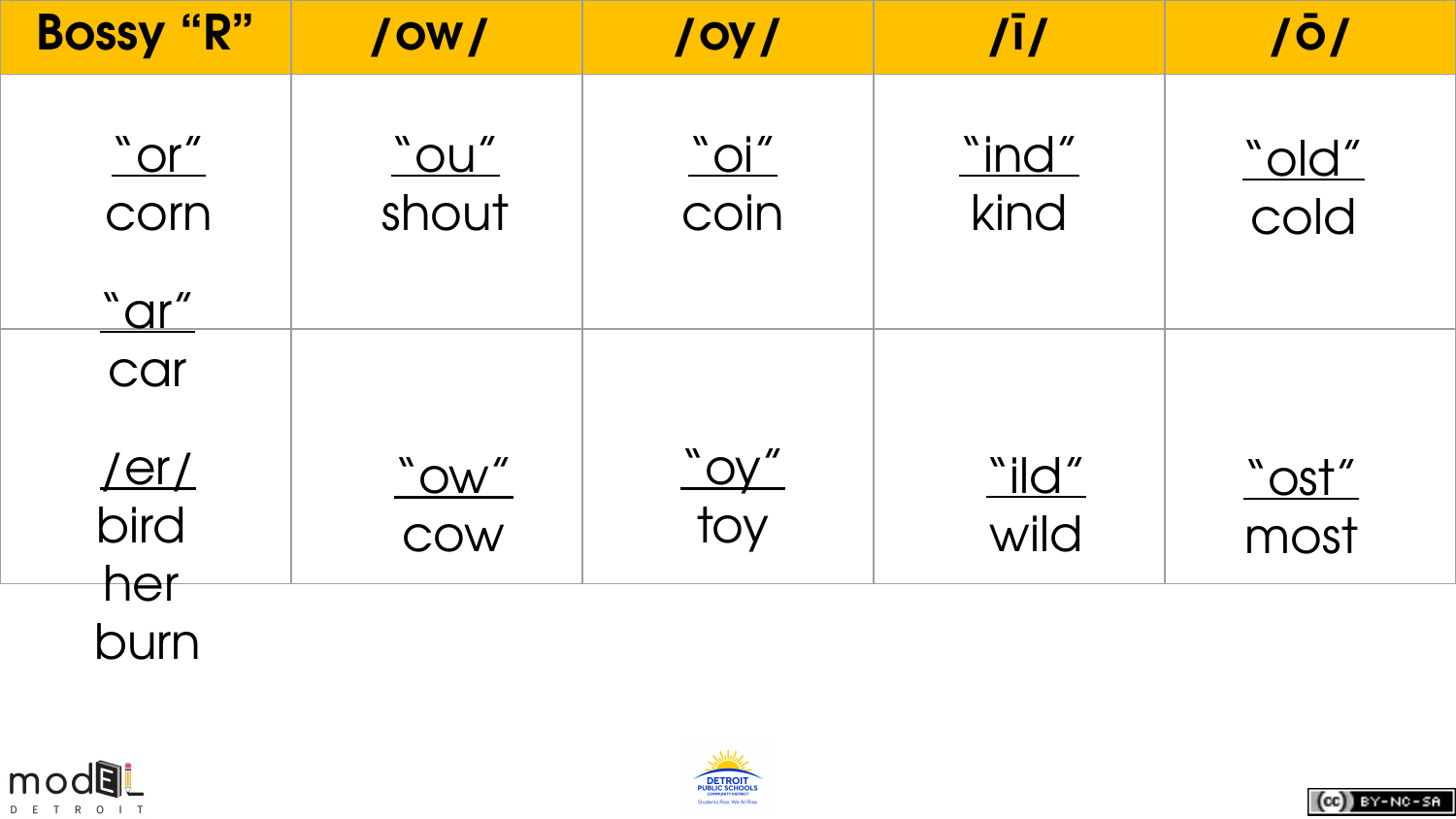

| Bossy “R” | /ow/ | /oy/ | /ī/ | /ō/ |
| --- | --- | --- | --- | --- |
|  |  |  |  |  |
|  |  |  |  |  |
“ou”
shout

“oi”
coin

“ind”
kind

“or”
corn

“old”
cold

“ar”
car

/er/
bird
her
burn

“oy”
toy

“ild”
wild

“ow”
cow

“ost”
most